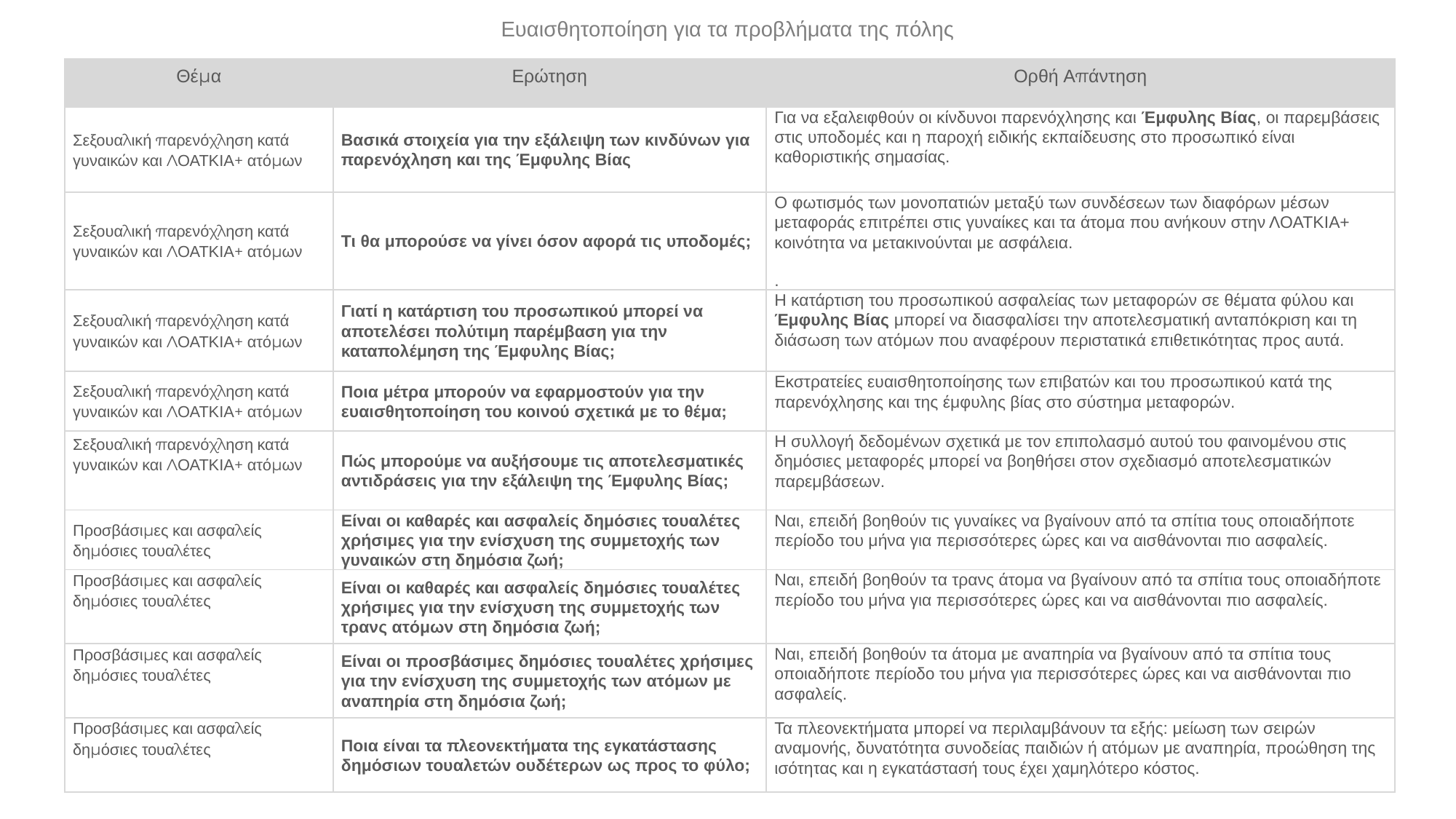

Ευαισθητοποίηση για τα προβλήματα της πόλης
| Θέμα | Ερώτηση | Ορθή Απάντηση |
| --- | --- | --- |
| Σεξουαλική παρενόχληση κατά γυναικών και ΛΟΑΤΚΙΑ+ ατόμων | Βασικά στοιχεία για την εξάλειψη των κινδύνων για παρενόχληση και της Έμφυλης Βίας | Για να εξαλειφθούν οι κίνδυνοι παρενόχλησης και Έμφυλης Βίας, οι παρεμβάσεις στις υποδομές και η παροχή ειδικής εκπαίδευσης στο προσωπικό είναι καθοριστικής σημασίας. |
| Σεξουαλική παρενόχληση κατά γυναικών και ΛΟΑΤΚΙΑ+ ατόμων | Τι θα μπορούσε να γίνει όσον αφορά τις υποδομές; | Ο φωτισμός των μονοπατιών μεταξύ των συνδέσεων των διαφόρων μέσων μεταφοράς επιτρέπει στις γυναίκες και τα άτομα που ανήκουν στην ΛΟΑΤΚΙΑ+ κοινότητα να μετακινούνται με ασφάλεια. . |
| Σεξουαλική παρενόχληση κατά γυναικών και ΛΟΑΤΚΙΑ+ ατόμων | Γιατί η κατάρτιση του προσωπικού μπορεί να αποτελέσει πολύτιμη παρέμβαση για την καταπολέμηση της Έμφυλης Βίας; | Η κατάρτιση του προσωπικού ασφαλείας των μεταφορών σε θέματα φύλου και Έμφυλης Βίας μπορεί να διασφαλίσει την αποτελεσματική ανταπόκριση και τη διάσωση των ατόμων που αναφέρουν περιστατικά επιθετικότητας προς αυτά. |
| Σεξουαλική παρενόχληση κατά γυναικών και ΛΟΑΤΚΙΑ+ ατόμων | Ποια μέτρα μπορούν να εφαρμοστούν για την ευαισθητοποίηση του κοινού σχετικά με το θέμα; | Εκστρατείες ευαισθητοποίησης των επιβατών και του προσωπικού κατά της παρενόχλησης και της έμφυλης βίας στο σύστημα μεταφορών. |
| Σεξουαλική παρενόχληση κατά γυναικών και ΛΟΑΤΚΙΑ+ ατόμων | Πώς μπορούμε να αυξήσουμε τις αποτελεσματικές αντιδράσεις για την εξάλειψη της Έμφυλης Βίας; | Η συλλογή δεδομένων σχετικά με τον επιπολασμό αυτού του φαινομένου στις δημόσιες μεταφορές μπορεί να βοηθήσει στον σχεδιασμό αποτελεσματικών παρεμβάσεων. |
| Προσβάσιμες και ασφαλείς δημόσιες τουαλέτες | Είναι οι καθαρές και ασφαλείς δημόσιες τουαλέτες χρήσιμες για την ενίσχυση της συμμετοχής των γυναικών στη δημόσια ζωή; | Ναι, επειδή βοηθούν τις γυναίκες να βγαίνουν από τα σπίτια τους οποιαδήποτε περίοδο του μήνα για περισσότερες ώρες και να αισθάνονται πιο ασφαλείς. |
| Προσβάσιμες και ασφαλείς δημόσιες τουαλέτες | Είναι οι καθαρές και ασφαλείς δημόσιες τουαλέτες χρήσιμες για την ενίσχυση της συμμετοχής των τρανς ατόμων στη δημόσια ζωή; | Ναι, επειδή βοηθούν τα τρανς άτομα να βγαίνουν από τα σπίτια τους οποιαδήποτε περίοδο του μήνα για περισσότερες ώρες και να αισθάνονται πιο ασφαλείς. |
| Προσβάσιμες και ασφαλείς δημόσιες τουαλέτες | Είναι οι προσβάσιμες δημόσιες τουαλέτες χρήσιμες για την ενίσχυση της συμμετοχής των ατόμων με αναπηρία στη δημόσια ζωή; | Ναι, επειδή βοηθούν τα άτομα με αναπηρία να βγαίνουν από τα σπίτια τους οποιαδήποτε περίοδο του μήνα για περισσότερες ώρες και να αισθάνονται πιο ασφαλείς. |
| Προσβάσιμες και ασφαλείς δημόσιες τουαλέτες | Ποια είναι τα πλεονεκτήματα της εγκατάστασης δημόσιων τουαλετών ουδέτερων ως προς το φύλο; | Τα πλεονεκτήματα μπορεί να περιλαμβάνουν τα εξής: μείωση των σειρών αναμονής, δυνατότητα συνοδείας παιδιών ή ατόμων με αναπηρία, προώθηση της ισότητας και η εγκατάστασή τους έχει χαμηλότερο κόστος. |